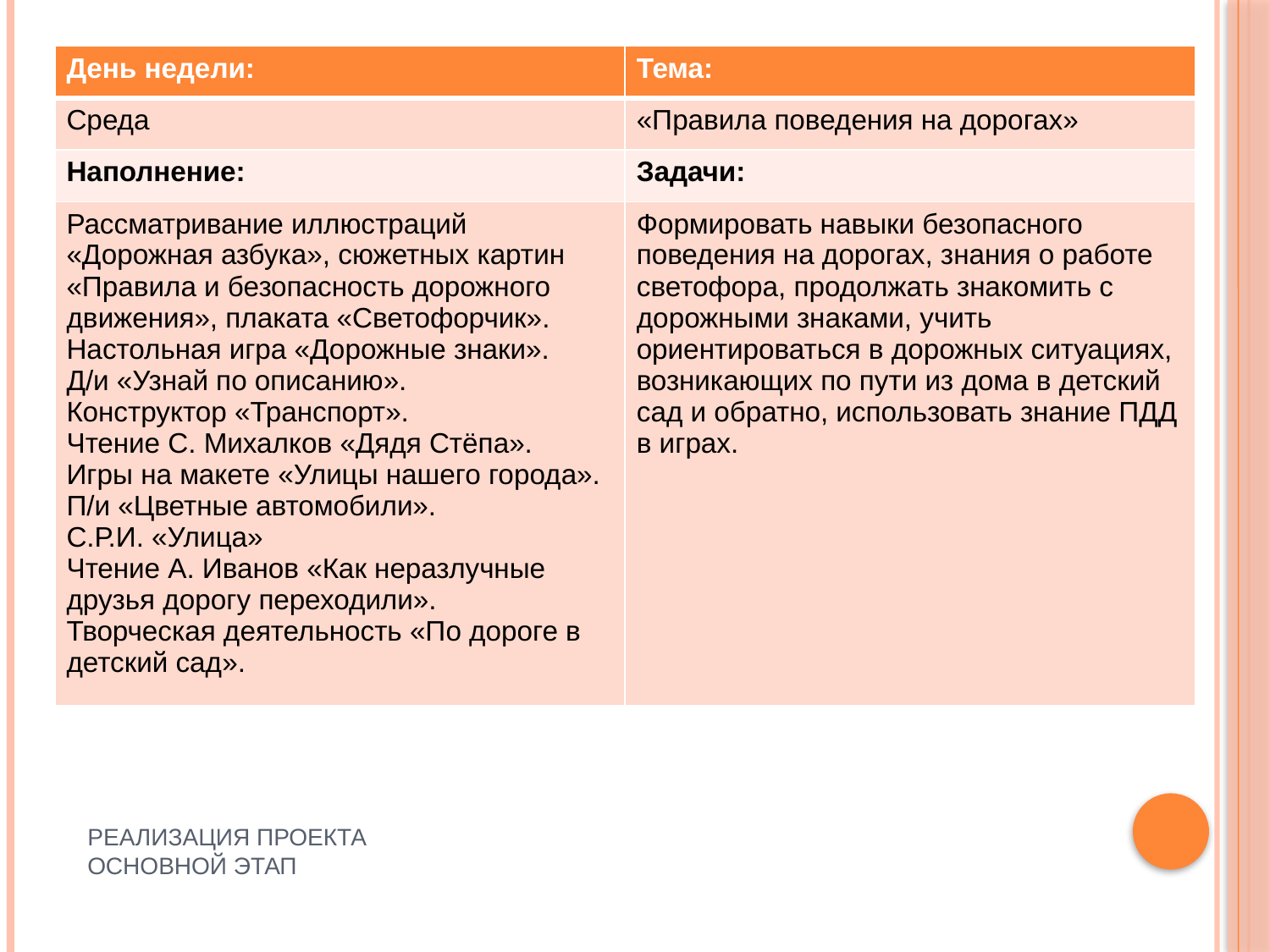

| День недели: | Тема: |
| --- | --- |
| Среда | «Правила поведения на дорогах» |
| Наполнение: | Задачи: |
| Рассматривание иллюстраций «Дорожная азбука», сюжетных картин «Правила и безопасность дорожного движения», плаката «Светофорчик». Настольная игра «Дорожные знаки». Д/и «Узнай по описанию». Конструктор «Транспорт». Чтение С. Михалков «Дядя Стёпа». Игры на макете «Улицы нашего города». П/и «Цветные автомобили». С.Р.И. «Улица» Чтение А. Иванов «Как неразлучные друзья дорогу переходили». Творческая деятельность «По дороге в детский сад». | Формировать навыки безопасного поведения на дорогах, знания о работе светофора, продолжать знакомить с дорожными знаками, учить ориентироваться в дорожных ситуациях, возникающих по пути из дома в детский сад и обратно, использовать знание ПДД в играх. |
# Реализация проекта Основной этап